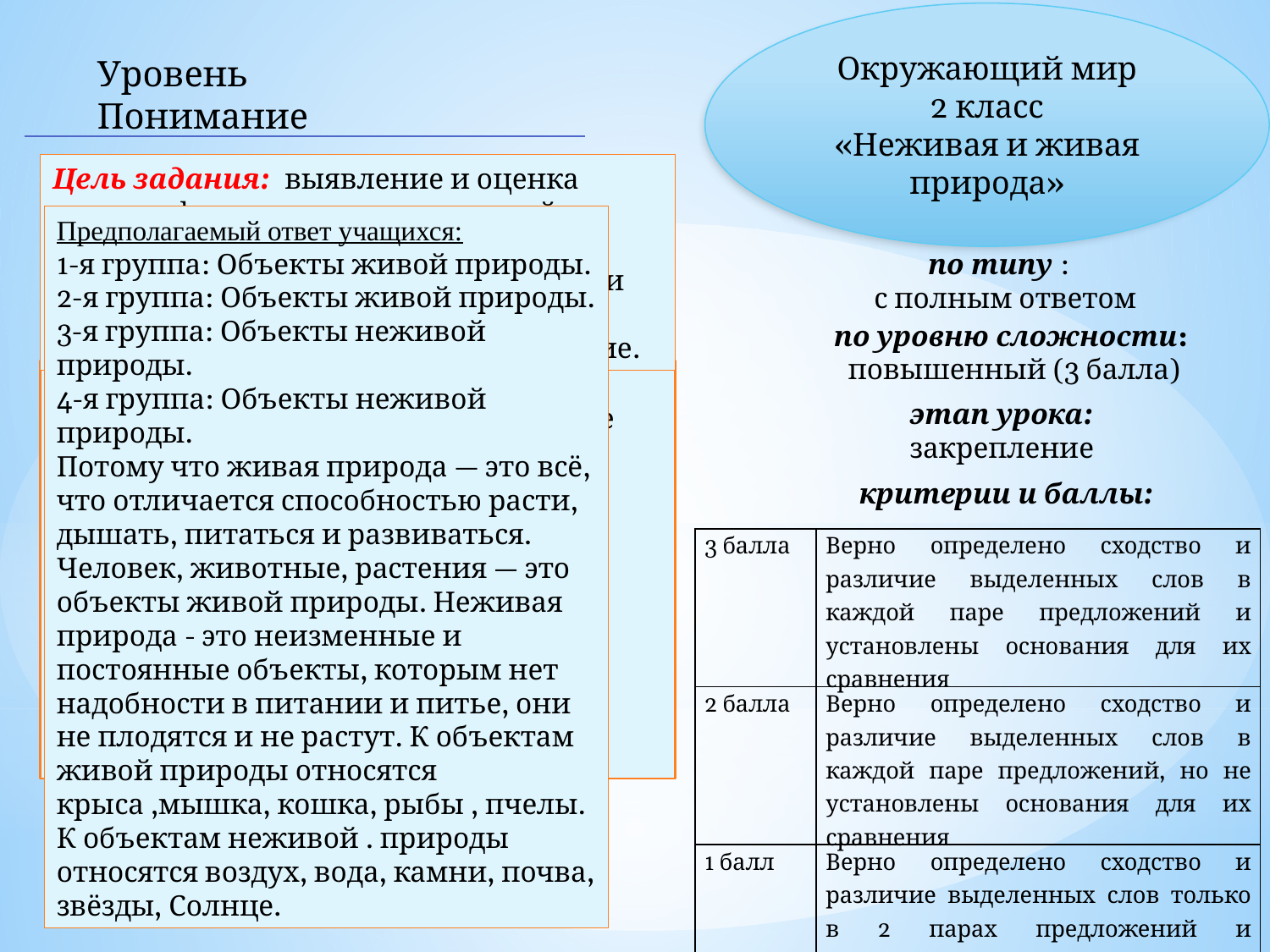

Окружающий мир
2 класс
«Неживая и живая природа»
Уровень
Понимание
Цель задания:  выявление и оценка уровня сформированности умений учащихся делать осмысленное восприятие знаний об одушевленных и неодушевленных именах существительных через моделирование.
Предполагаемый ответ учащихся:
1-я группа: Объекты живой природы.
2-я группа: Объекты живой природы.
3-я группа: Объекты неживой природы.
4-я группа: Объекты неживой природы.
Потому что живая природа — это всё, что отличается способностью расти, дышать, питаться и развиваться. Человек, животные, растения — это объекты живой природы. Неживая природа - это неизменные и постоянные объекты, которым нет надобности в питании и питье, они не плодятся и не растут. К объектам живой природы относятся крыса ,мышка, кошка, рыбы , пчелы.
К объектам неживой . природы относятся воздух, вода, камни, почва, звёзды, Солнце.
по типу :
 с полным ответом
по уровню сложности:
 повышенный (3 балла)
Содержание задания:
Как бы вы назвали группы, на которые разделили объекты природы Лена и Дима? Объясните устно, почему так назвали. Приведите свои примеры.
Лена
1-я группа: липа, ромашка, роза.
2-я группа: собака, сорока, щука.
Дима
3-я группа:. камень, туча, солнце.
4-я группа: почва, воздух, вода.

этап урока:
закрепление
критерии и баллы:

| 3 балла | Верно определено сходство и различие выделенных слов в каждой паре предложений и установлены основания для их сравнения |
| --- | --- |
| 2 балла | Верно определено сходство и различие выделенных слов в каждой паре предложений, но не установлены основания для их сравнения |
| 1 балл | Верно определено сходство и различие выделенных слов только в 2 парах предложений и установлены основания для их сравнения. |
| 0 баллов | Дан неверный ответ |